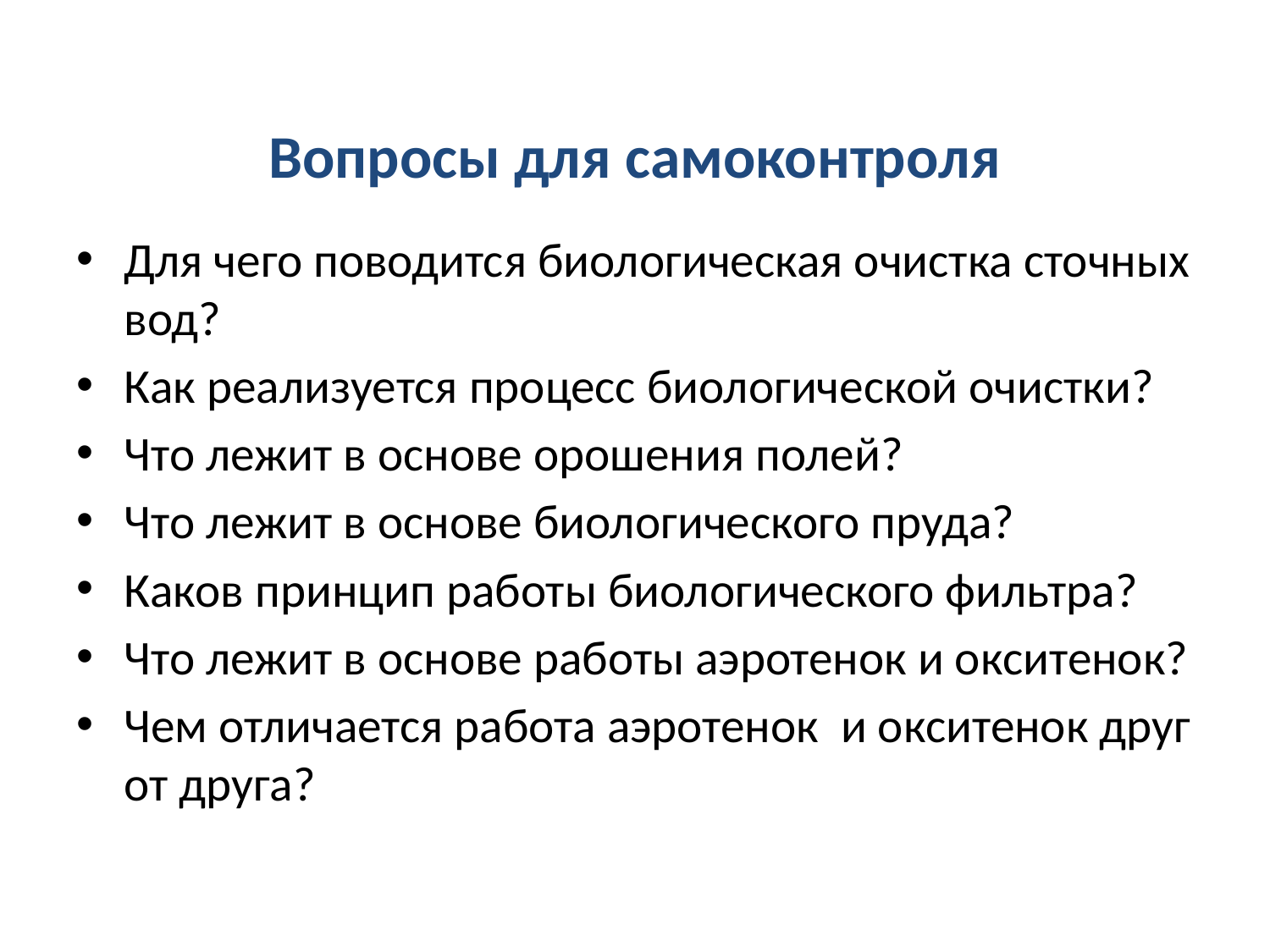

# Вопросы для самоконтроля
Для чего поводится биологическая очистка сточных вод?
Как реализуется процесс биологической очистки?
Что лежит в основе орошения полей?
Что лежит в основе биологического пруда?
Каков принцип работы биологического фильтра?
Что лежит в основе работы аэротенок и окситенок?
Чем отличается работа аэротенок  и окситенок друг от друга?